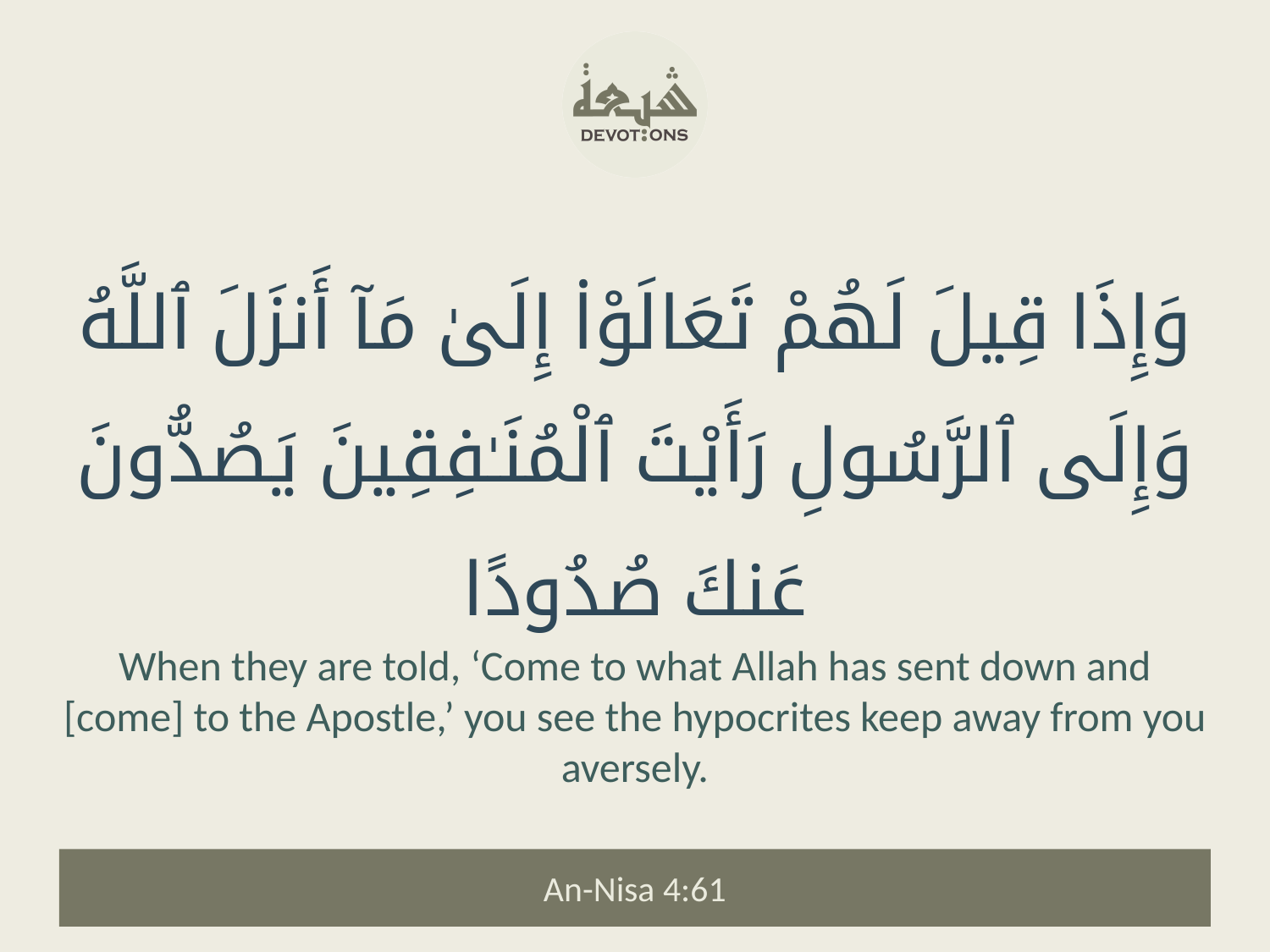

وَإِذَا قِيلَ لَهُمْ تَعَالَوْا۟ إِلَىٰ مَآ أَنزَلَ ٱللَّهُ وَإِلَى ٱلرَّسُولِ رَأَيْتَ ٱلْمُنَـٰفِقِينَ يَصُدُّونَ عَنكَ صُدُودًا
When they are told, ‘Come to what Allah has sent down and [come] to the Apostle,’ you see the hypocrites keep away from you aversely.
An-Nisa 4:61